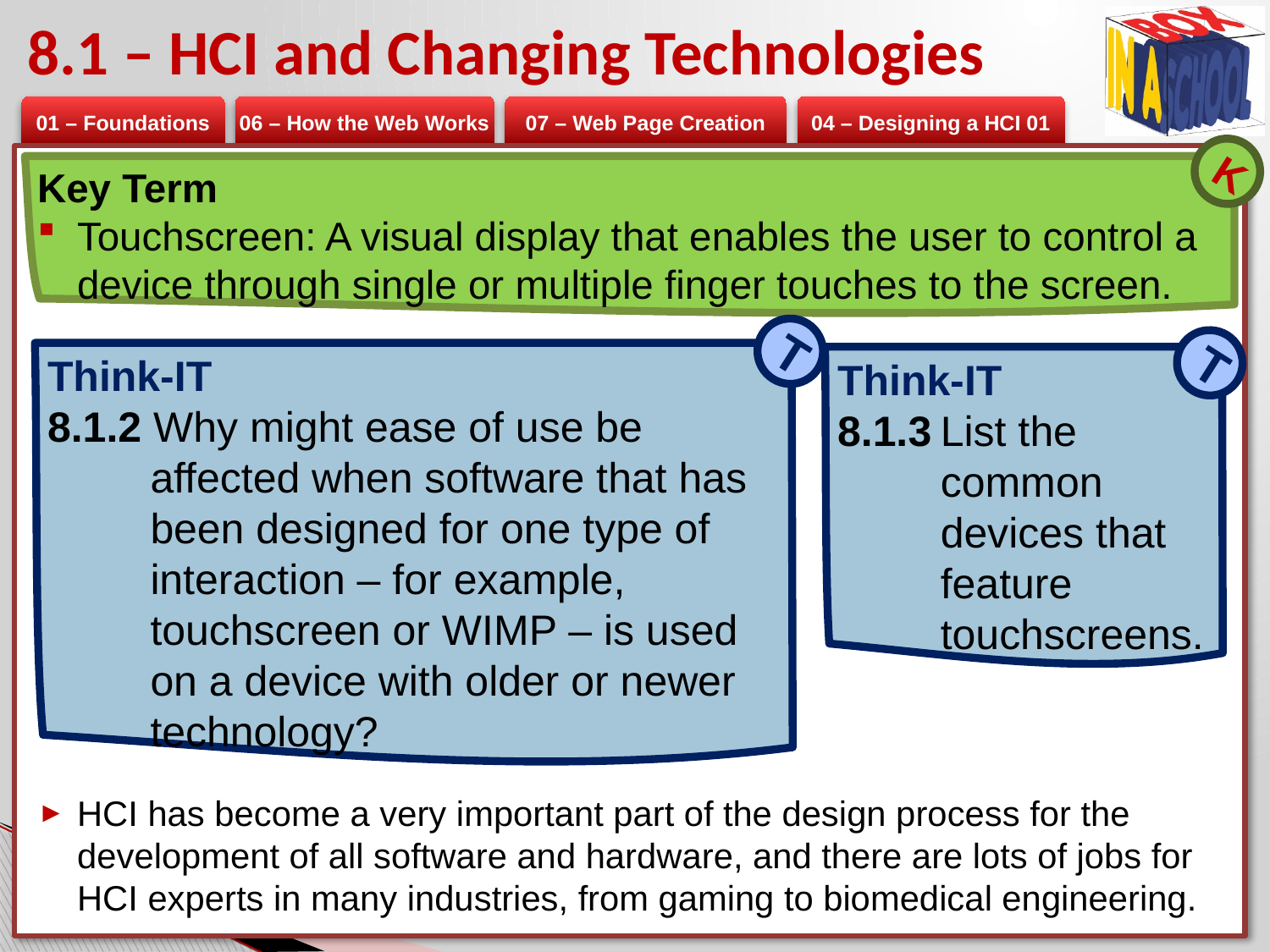

# 8.1 – HCI and Changing Technologies
K
Key Term
Touchscreen: A visual display that enables the user to control a device through single or multiple finger touches to the screen.
T
T
Think-IT
8.1.2 Why might ease of use be affected when software that has been designed for one type of interaction – for example, touchscreen or WIMP – is used on a device with older or newer technology?
Think-IT
8.1.3	List the common devices that feature touchscreens.
HCI has become a very important part of the design process for the development of all software and hardware, and there are lots of jobs for HCI experts in many industries, from gaming to biomedical engineering.